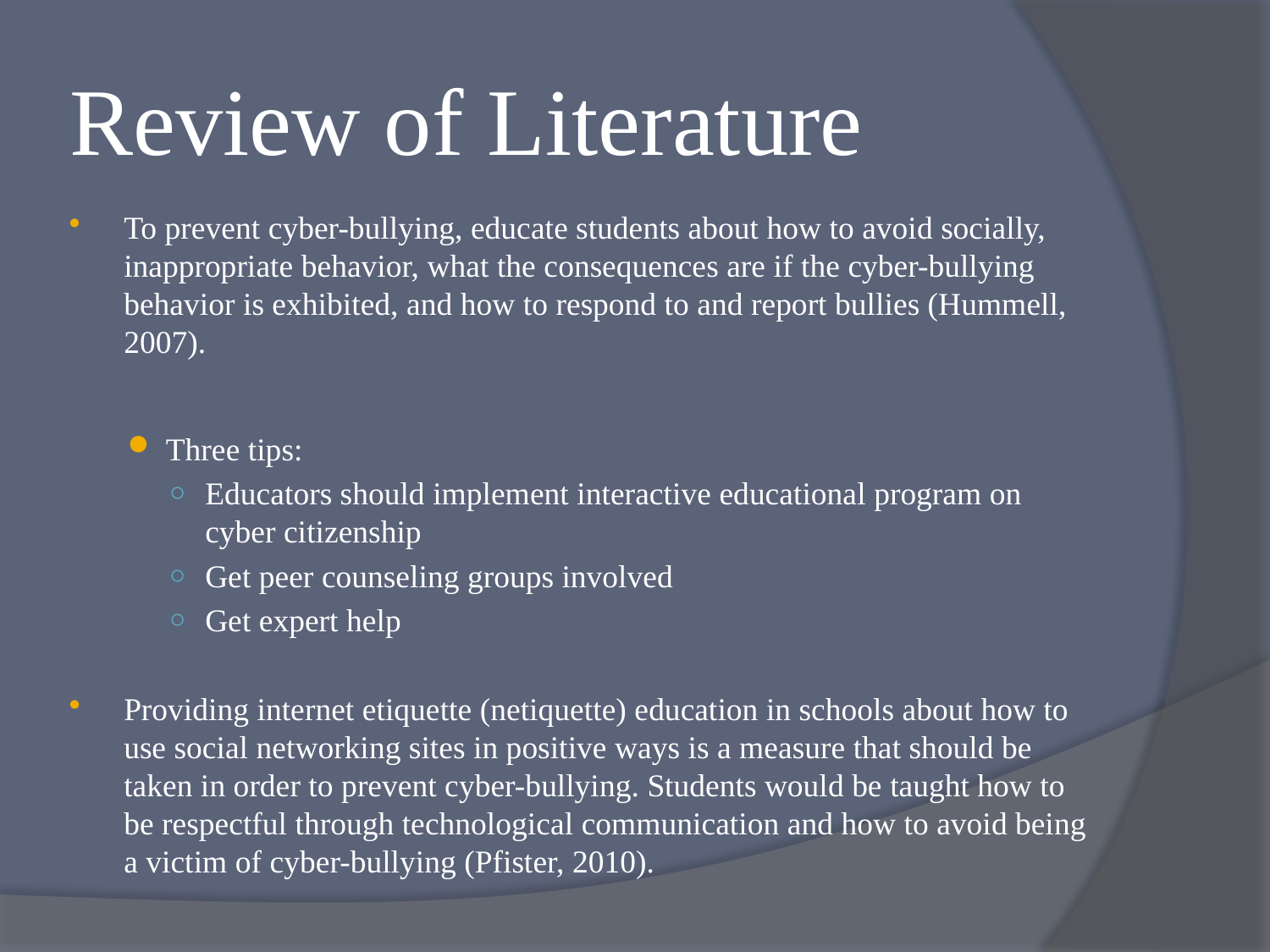

# Review of Literature
To prevent cyber-bullying, educate students about how to avoid socially, inappropriate behavior, what the consequences are if the cyber-bullying behavior is exhibited, and how to respond to and report bullies (Hummell, 2007).

Three tips:
Educators should implement interactive educational program on cyber citizenship
Get peer counseling groups involved
Get expert help

Providing internet etiquette (netiquette) education in schools about how to use social networking sites in positive ways is a measure that should be taken in order to prevent cyber-bullying. Students would be taught how to be respectful through technological communication and how to avoid being a victim of cyber-bullying (Pfister, 2010).